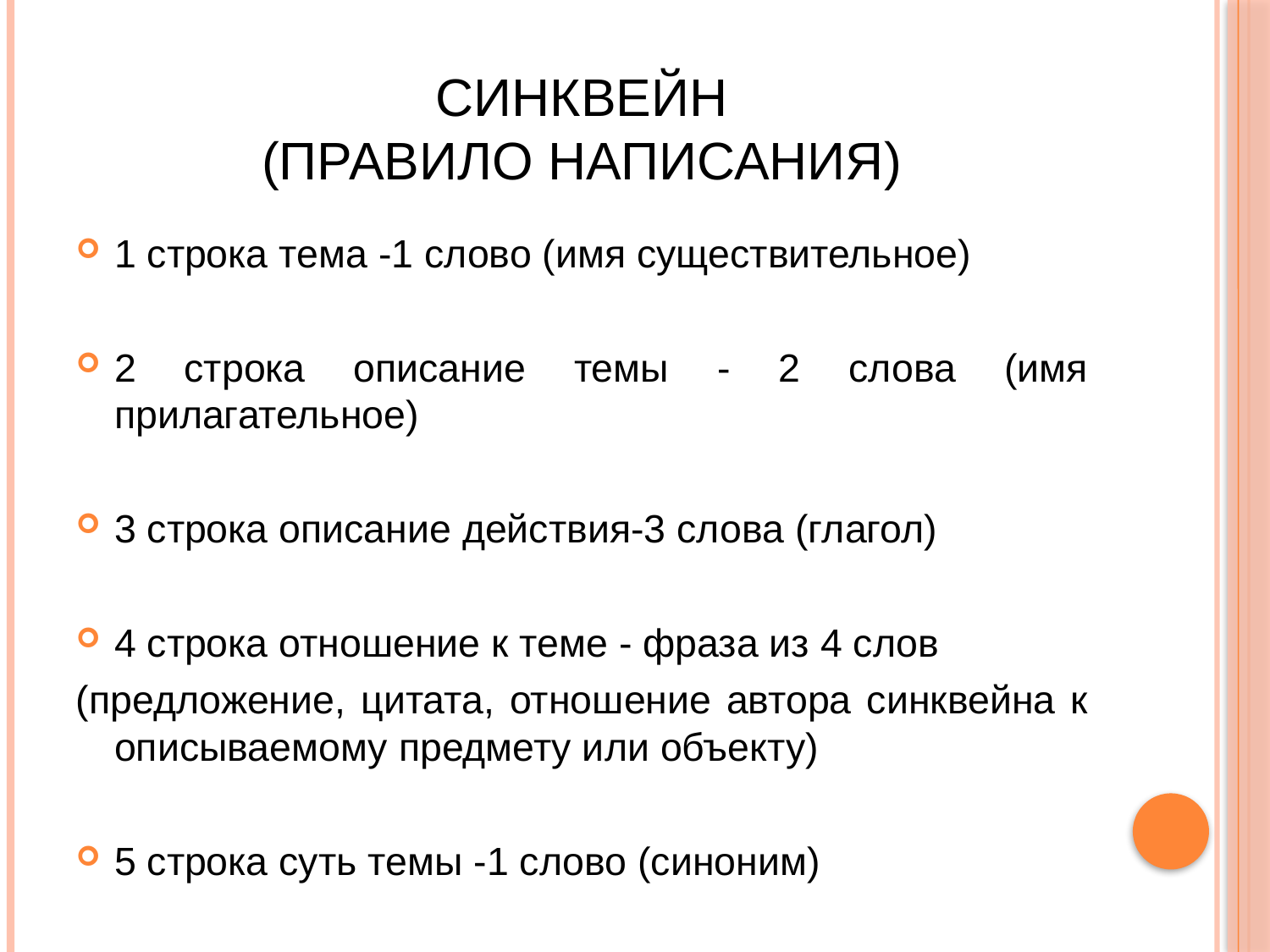

# Синквейн (правило написания)
1 строка тема -1 слово (имя существительное)

2 строка описание темы - 2 слова (имя прилагательное)

3 строка описание действия-3 слова (глагол)

4 строка отношение к теме - фраза из 4 слов
(предложение, цитата, отношение автора синквейна к описываемому предмету или объекту)

5 строка суть темы -1 слово (синоним)